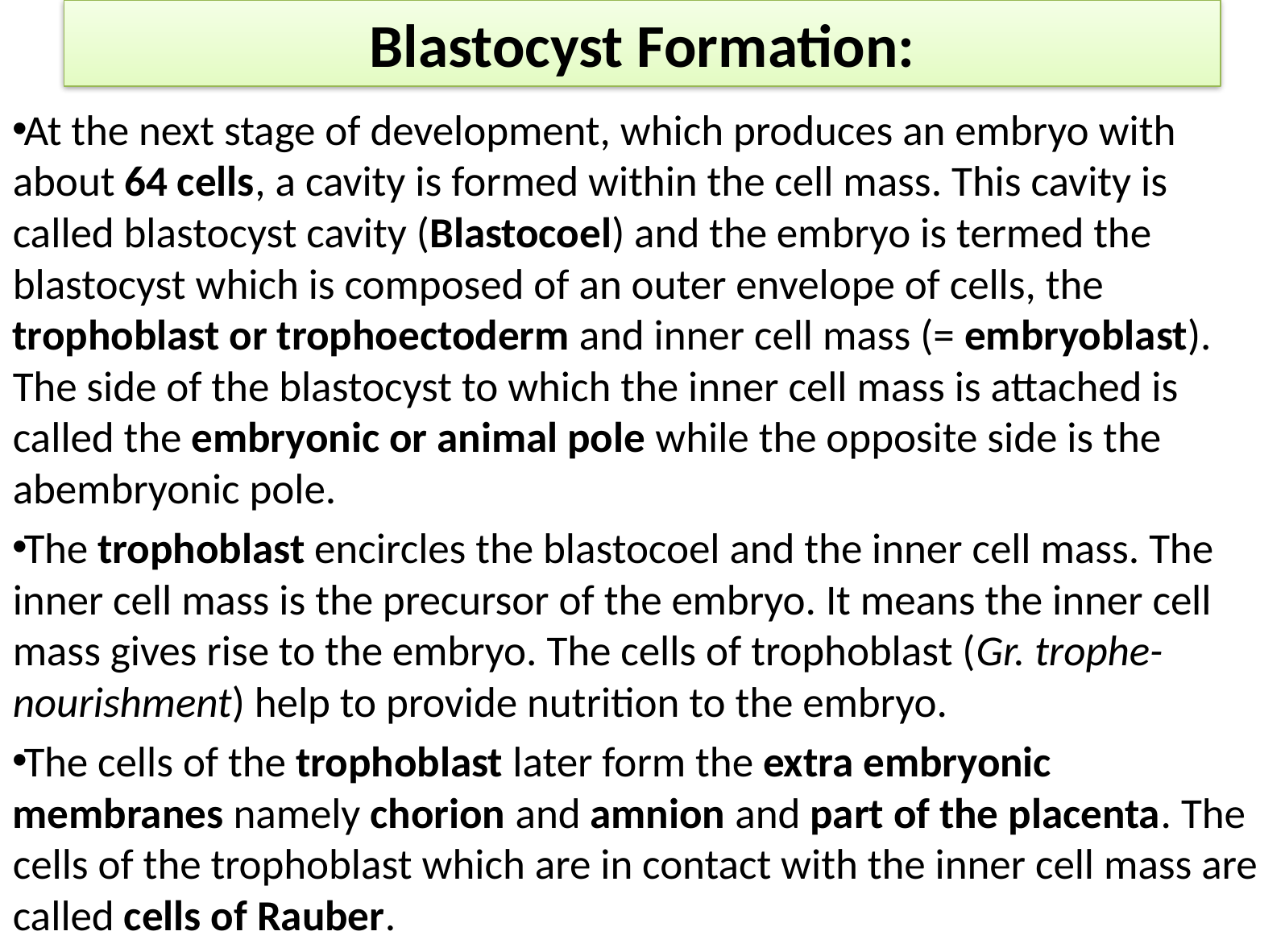

# Blastocyst Formation:
At the next stage of development, which produces an embryo with about 64 cells, a cavity is formed within the cell mass. This cavity is called blastocyst cavity (Blastocoel) and the embryo is termed the blastocyst which is composed of an outer envelope of cells, the trophoblast or trophoectoderm and inner cell mass (= embryoblast). The side of the blastocyst to which the inner cell mass is attached is called the embryonic or animal pole while the opposite side is the abembryonic pole.
The trophoblast encircles the blastocoel and the inner cell mass. The inner cell mass is the precursor of the embryo. It means the inner cell mass gives rise to the embryo. The cells of trophoblast (Gr. trophe- nourishment) help to provide nutrition to the embryo.
The cells of the trophoblast later form the extra embryonic membranes namely chorion and amnion and part of the placenta. The cells of the trophoblast which are in contact with the inner cell mass are called cells of Rauber.